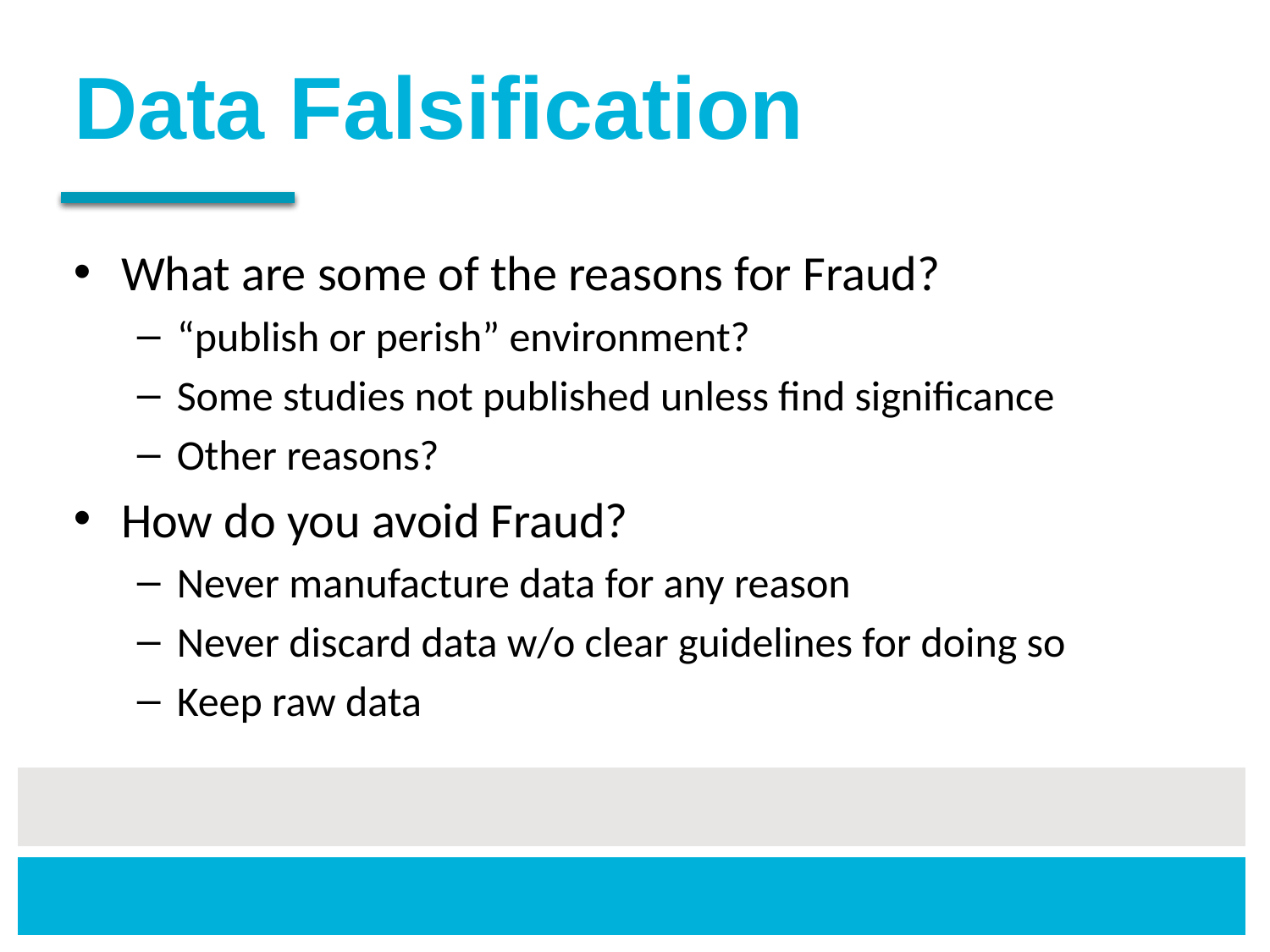

# Data Falsification
What are some of the reasons for Fraud?
“publish or perish” environment?
Some studies not published unless find significance
Other reasons?
How do you avoid Fraud?
Never manufacture data for any reason
Never discard data w/o clear guidelines for doing so
Keep raw data